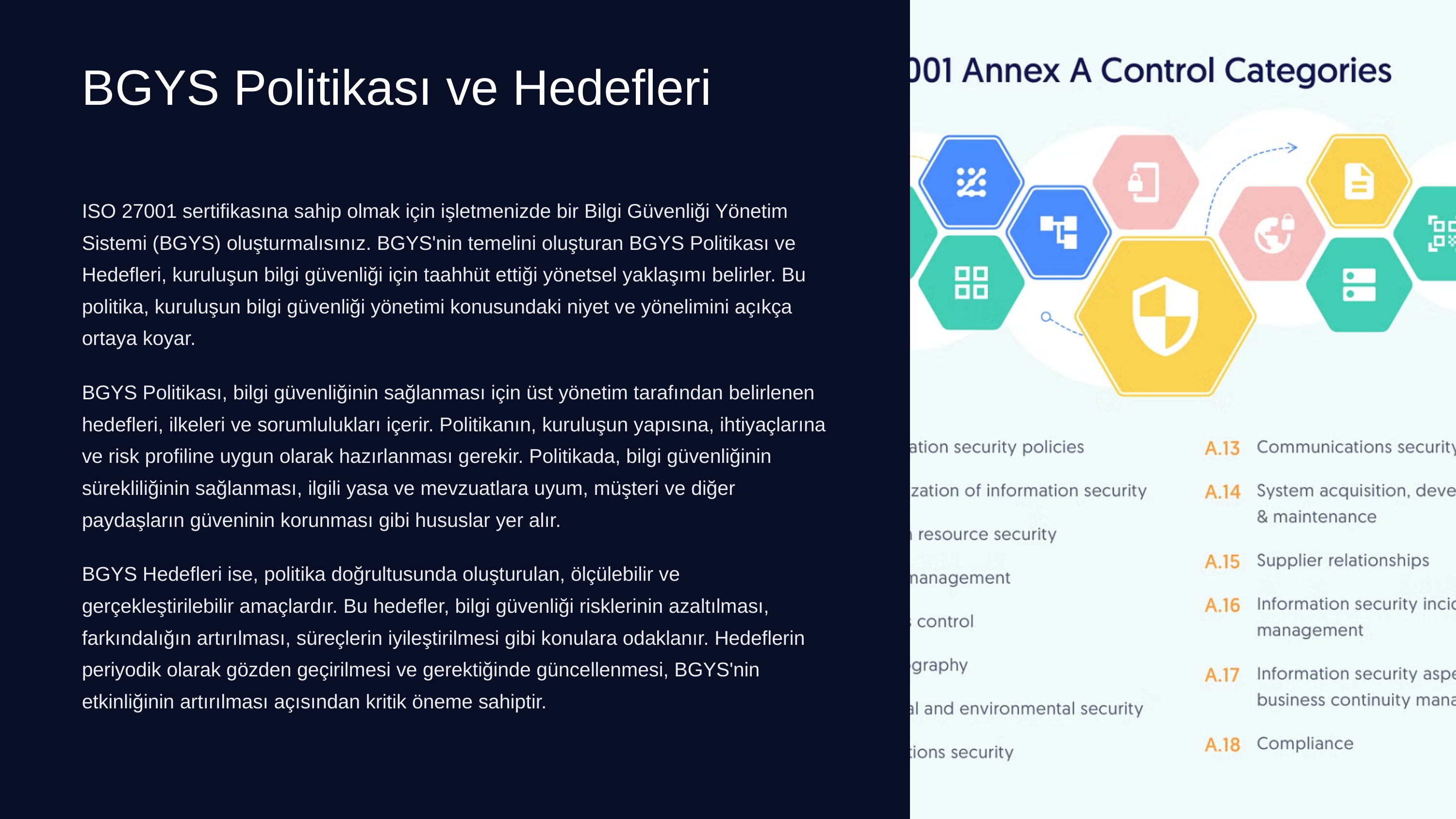

BGYS Politikası ve Hedefleri
ISO 27001 sertifikasına sahip olmak için işletmenizde bir Bilgi Güvenliği Yönetim Sistemi (BGYS) oluşturmalısınız. BGYS'nin temelini oluşturan BGYS Politikası ve Hedefleri, kuruluşun bilgi güvenliği için taahhüt ettiği yönetsel yaklaşımı belirler. Bu politika, kuruluşun bilgi güvenliği yönetimi konusundaki niyet ve yönelimini açıkça ortaya koyar.
BGYS Politikası, bilgi güvenliğinin sağlanması için üst yönetim tarafından belirlenen hedefleri, ilkeleri ve sorumlulukları içerir. Politikanın, kuruluşun yapısına, ihtiyaçlarına ve risk profiline uygun olarak hazırlanması gerekir. Politikada, bilgi güvenliğinin sürekliliğinin sağlanması, ilgili yasa ve mevzuatlara uyum, müşteri ve diğer paydaşların güveninin korunması gibi hususlar yer alır.
BGYS Hedefleri ise, politika doğrultusunda oluşturulan, ölçülebilir ve gerçekleştirilebilir amaçlardır. Bu hedefler, bilgi güvenliği risklerinin azaltılması, farkındalığın artırılması, süreçlerin iyileştirilmesi gibi konulara odaklanır. Hedeflerin periyodik olarak gözden geçirilmesi ve gerektiğinde güncellenmesi, BGYS'nin etkinliğinin artırılması açısından kritik öneme sahiptir.